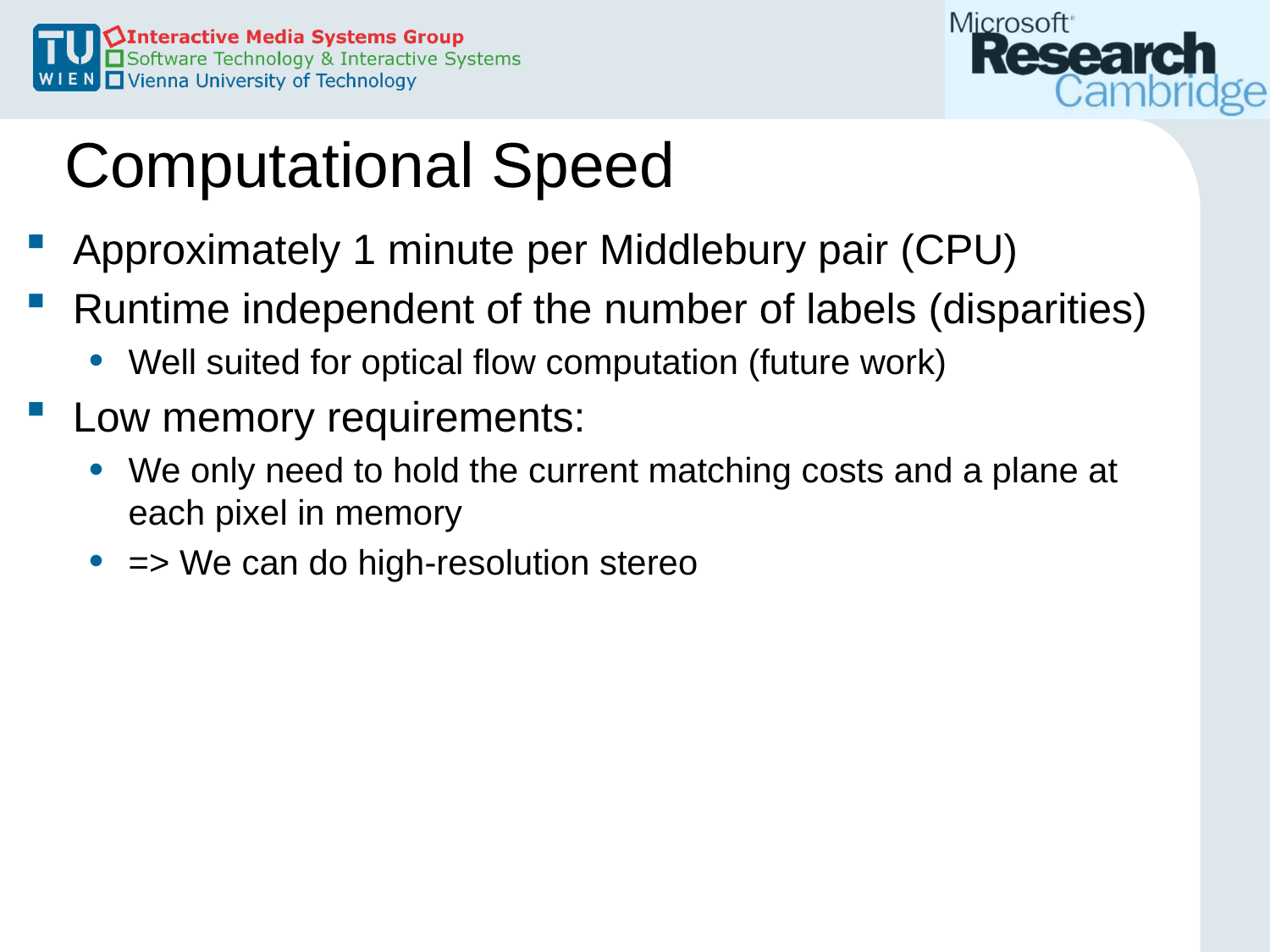

# Computational Speed
Approximately 1 minute per Middlebury pair (CPU)
Runtime independent of the number of labels (disparities)
Well suited for optical flow computation (future work)
Low memory requirements:
We only need to hold the current matching costs and a plane at each pixel in memory
=> We can do high-resolution stereo